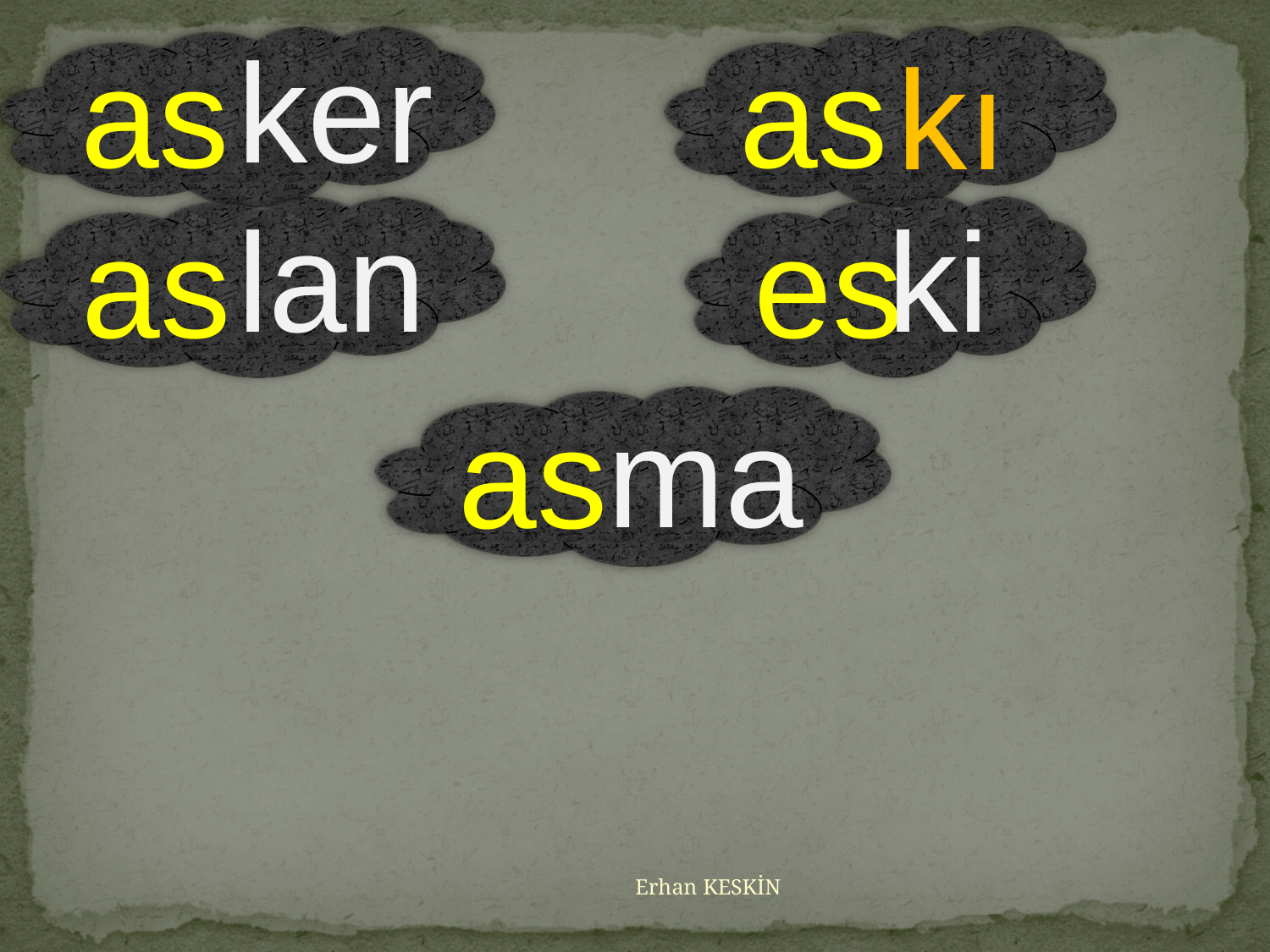

as
ker
as
kı
as
lan
es
ki
as
ma
Erhan KESKİN